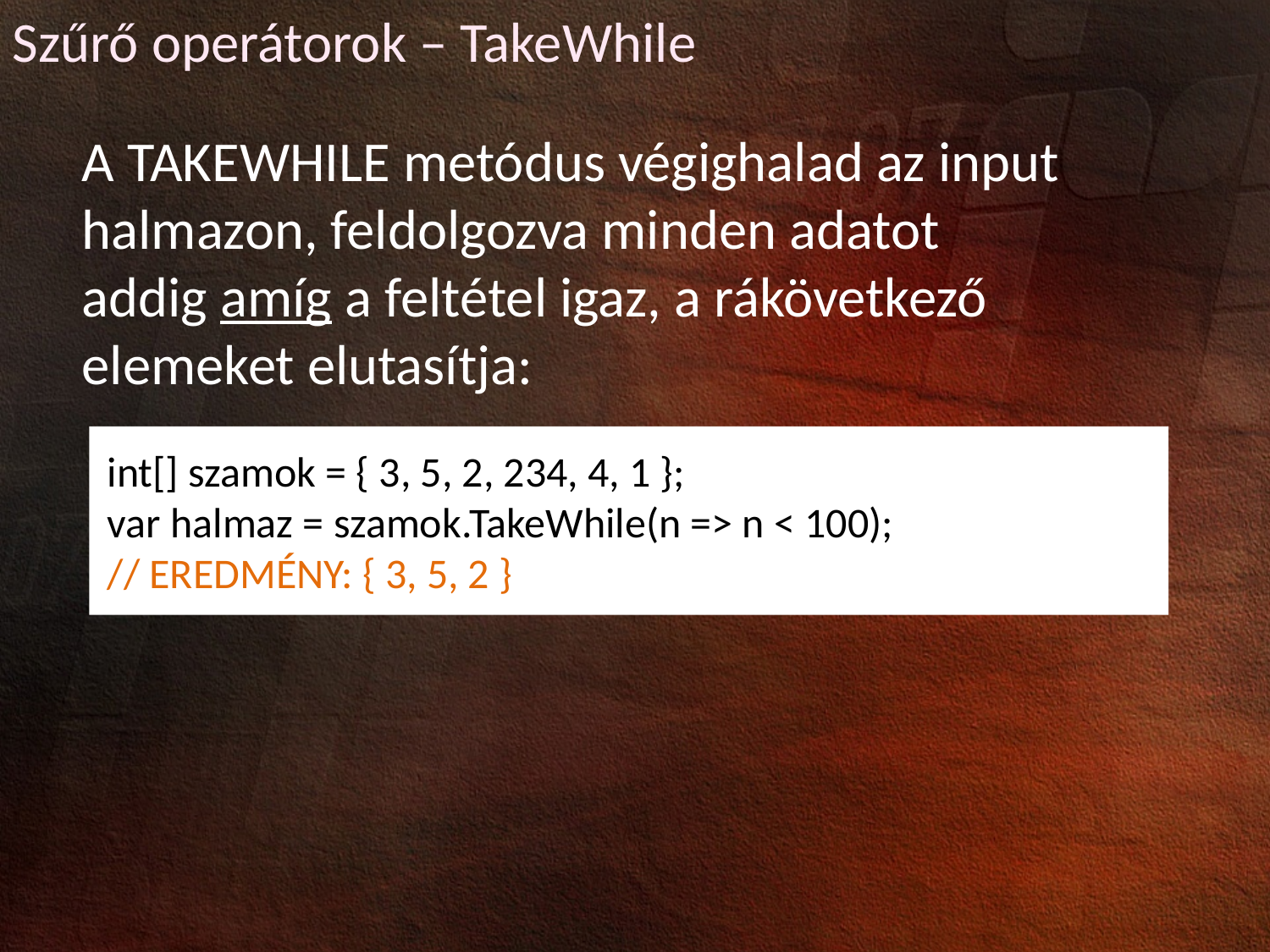

Szűrő operátorok – TakeWhile
A TAKEWHILE metódus végighalad az input halmazon, feldolgozva minden adatot
addig amíg a feltétel igaz, a rákövetkező elemeket elutasítja:

int[] szamok = { 3, 5, 2, 234, 4, 1 };
var halmaz = szamok.TakeWhile(n => n < 100);
// EREDMÉNY: { 3, 5, 2 }